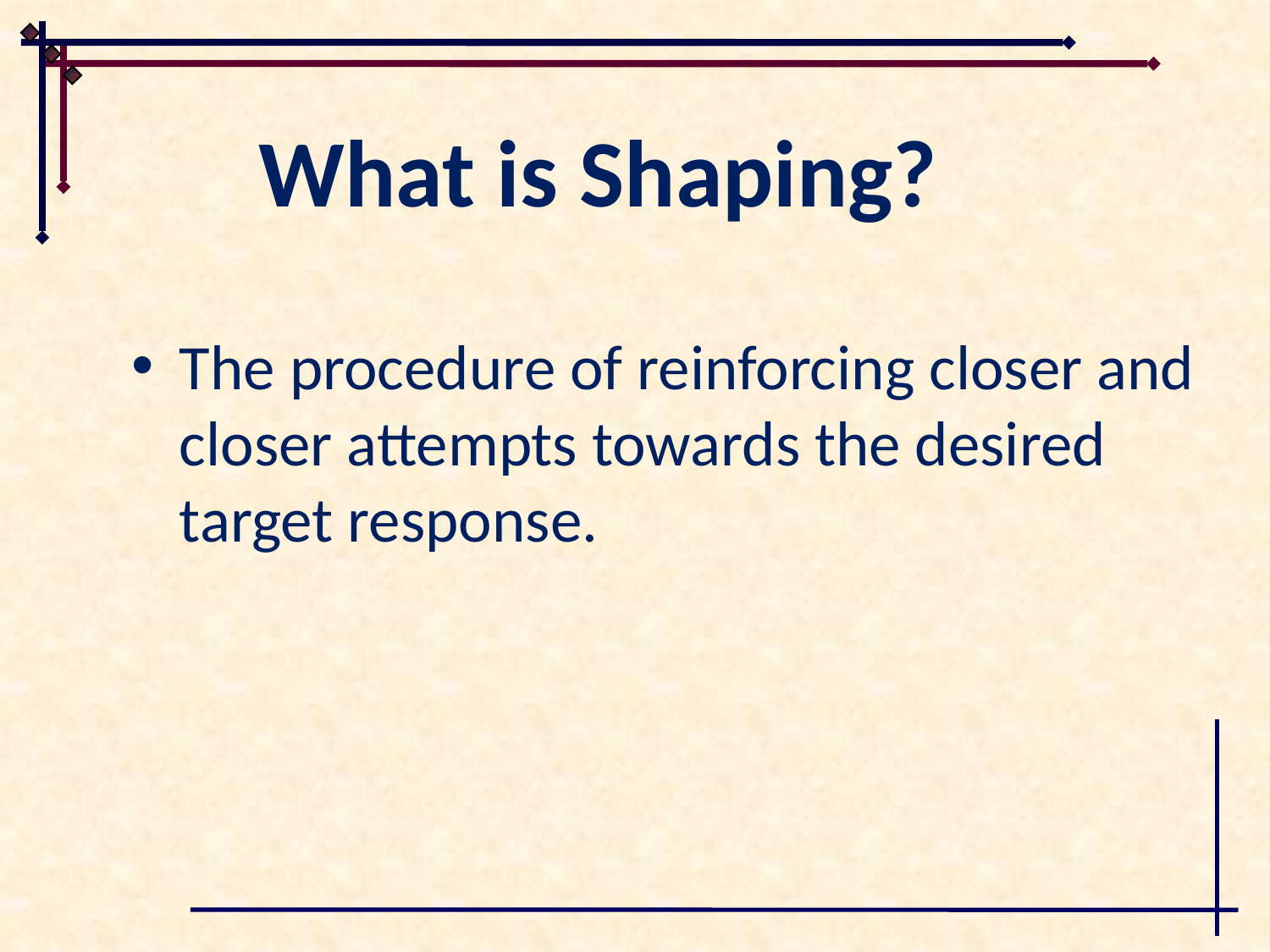

# What is Shaping?
The procedure of reinforcing closer and closer attempts towards the desired target response.